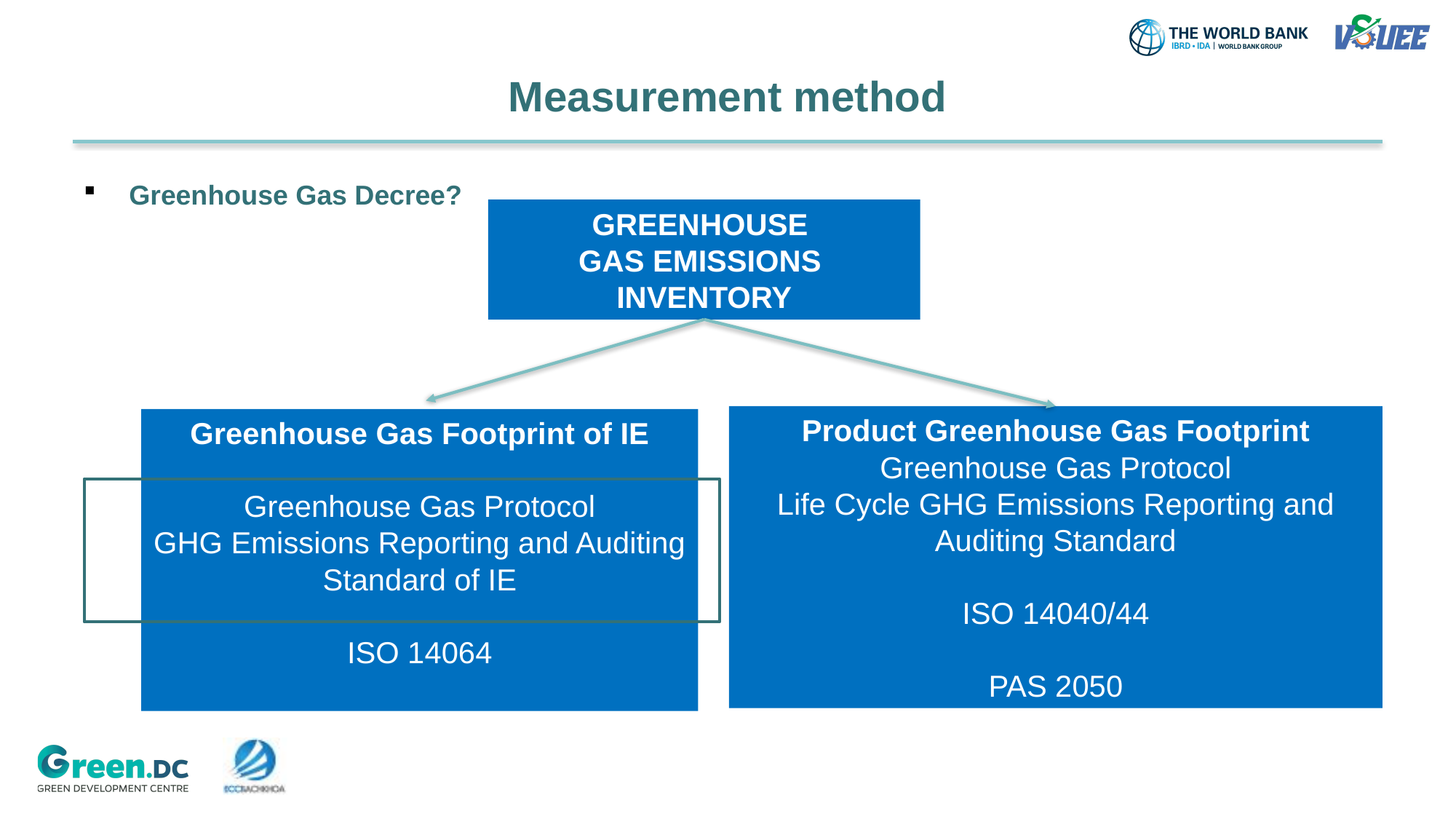

# Measurement method
Greenhouse Gas Decree?
GREENHOUSE
GAS EMISSIONS
INVENTORY
Product Greenhouse Gas Footprint
Greenhouse Gas Protocol
Life Cycle GHG Emissions Reporting and Auditing Standard

ISO 14040/44

PAS 2050
Greenhouse Gas Footprint of IE

Greenhouse Gas Protocol
GHG Emissions Reporting and Auditing Standard of IE

ISO 14064